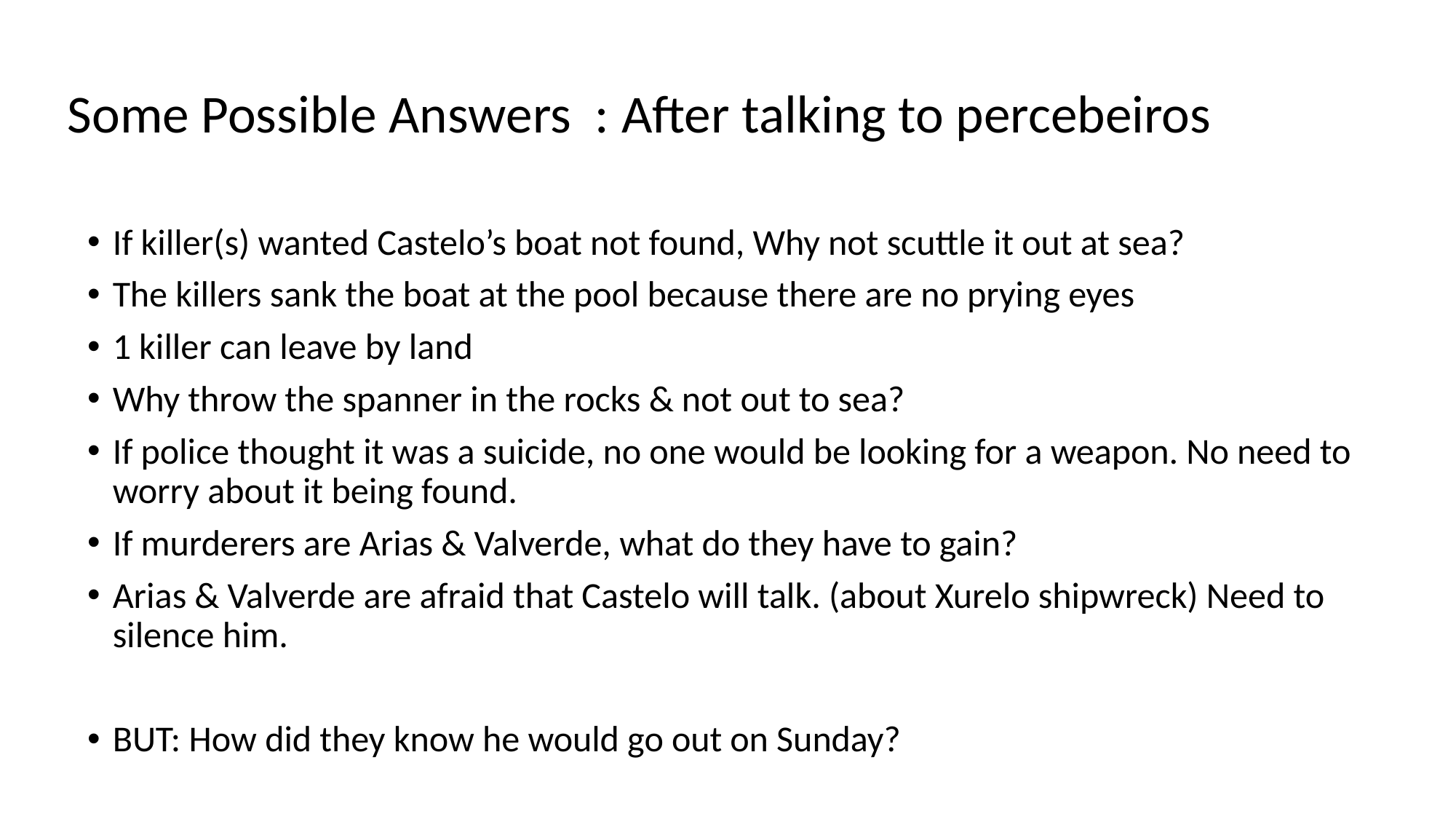

Some Possible Answers  : After talking to percebeiros
If killer(s) wanted Castelo’s boat not found, Why not scuttle it out at sea?
The killers sank the boat at the pool because there are no prying eyes
1 killer can leave by land
Why throw the spanner in the rocks & not out to sea?
If police thought it was a suicide, no one would be looking for a weapon. No need to worry about it being found.
If murderers are Arias & Valverde, what do they have to gain?
Arias & Valverde are afraid that Castelo will talk. (about Xurelo shipwreck) Need to silence him.

BUT: How did they know he would go out on Sunday?